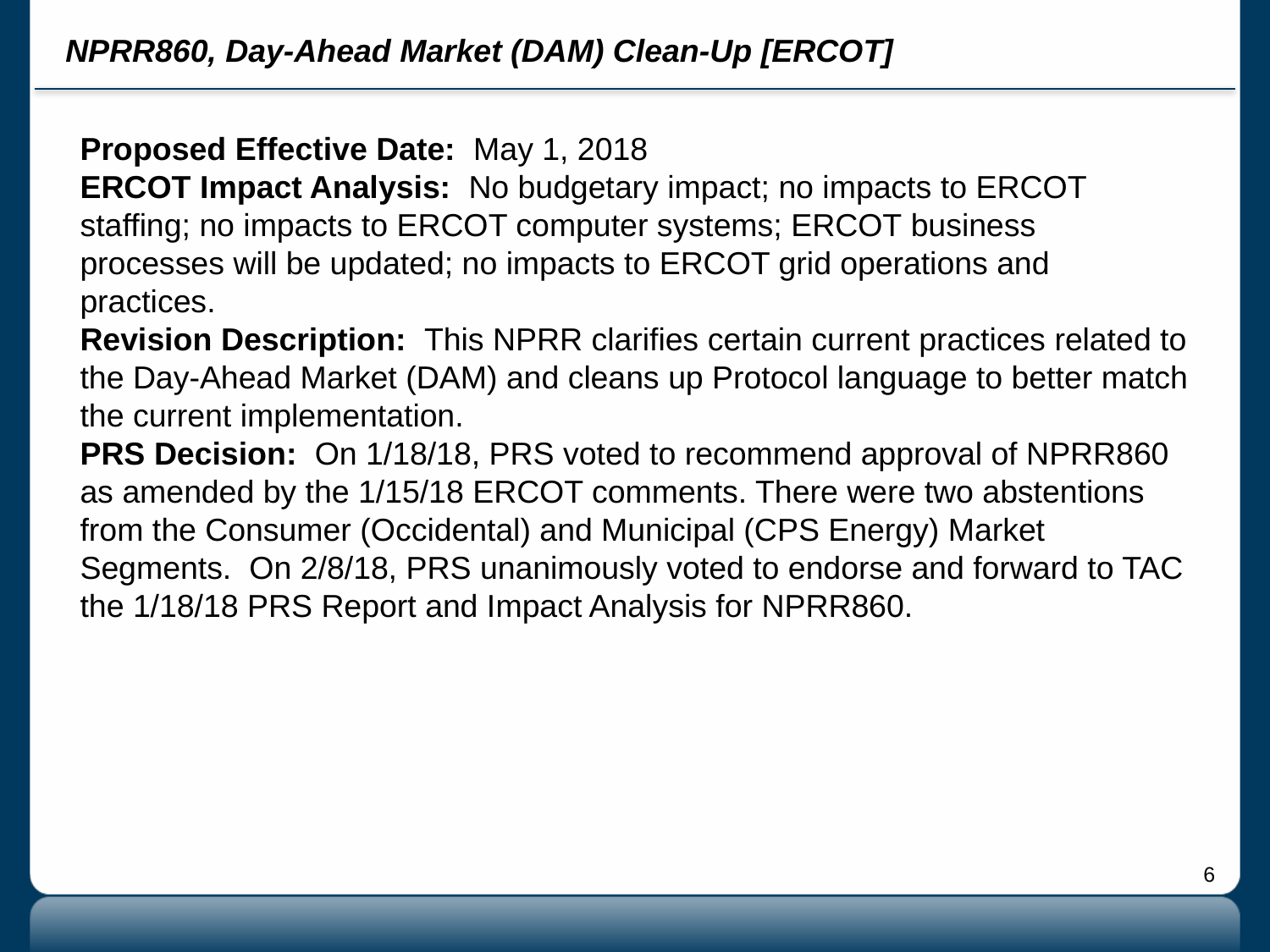

# NPRR860, Day-Ahead Market (DAM) Clean-Up [ERCOT]
Proposed Effective Date:  May 1, 2018
ERCOT Impact Analysis:  No budgetary impact; no impacts to ERCOT staffing; no impacts to ERCOT computer systems; ERCOT business processes will be updated; no impacts to ERCOT grid operations and practices.
Revision Description:  This NPRR clarifies certain current practices related to the Day-Ahead Market (DAM) and cleans up Protocol language to better match the current implementation.
PRS Decision:  On 1/18/18, PRS voted to recommend approval of NPRR860 as amended by the 1/15/18 ERCOT comments. There were two abstentions from the Consumer (Occidental) and Municipal (CPS Energy) Market Segments.  On 2/8/18, PRS unanimously voted to endorse and forward to TAC the 1/18/18 PRS Report and Impact Analysis for NPRR860.